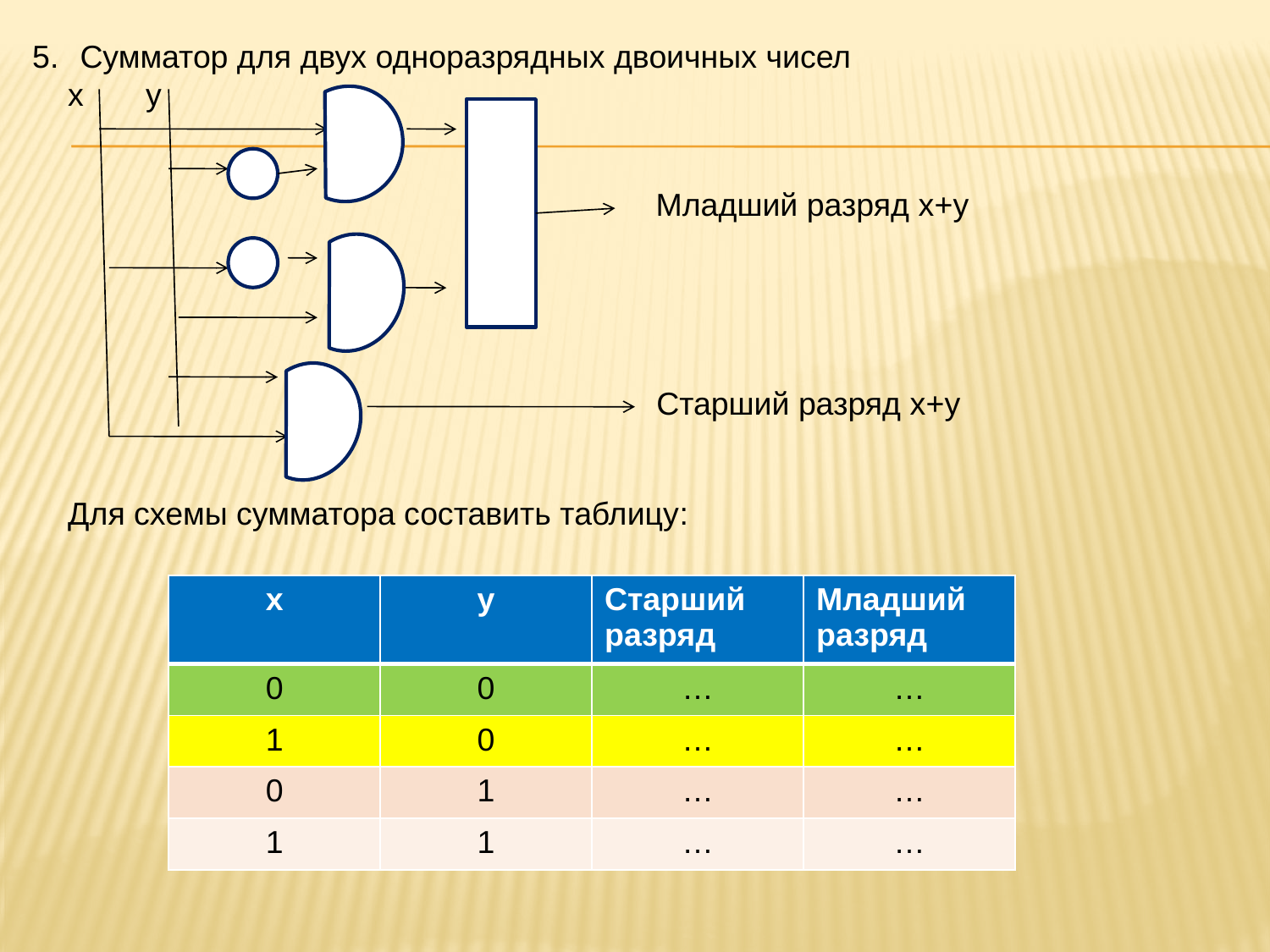

Сумматор для двух одноразрядных двоичных чисел
    х       у

    Для схемы сумматора составить таблицу:

Младший разряд х+у

Старший разряд х+у
| х | у | Старший разряд | Младший разряд |
| --- | --- | --- | --- |
| 0 | 0 | … | … |
| 1 | 0 | … | … |
| 0 | 1 | … | … |
| 1 | 1 | … | … |